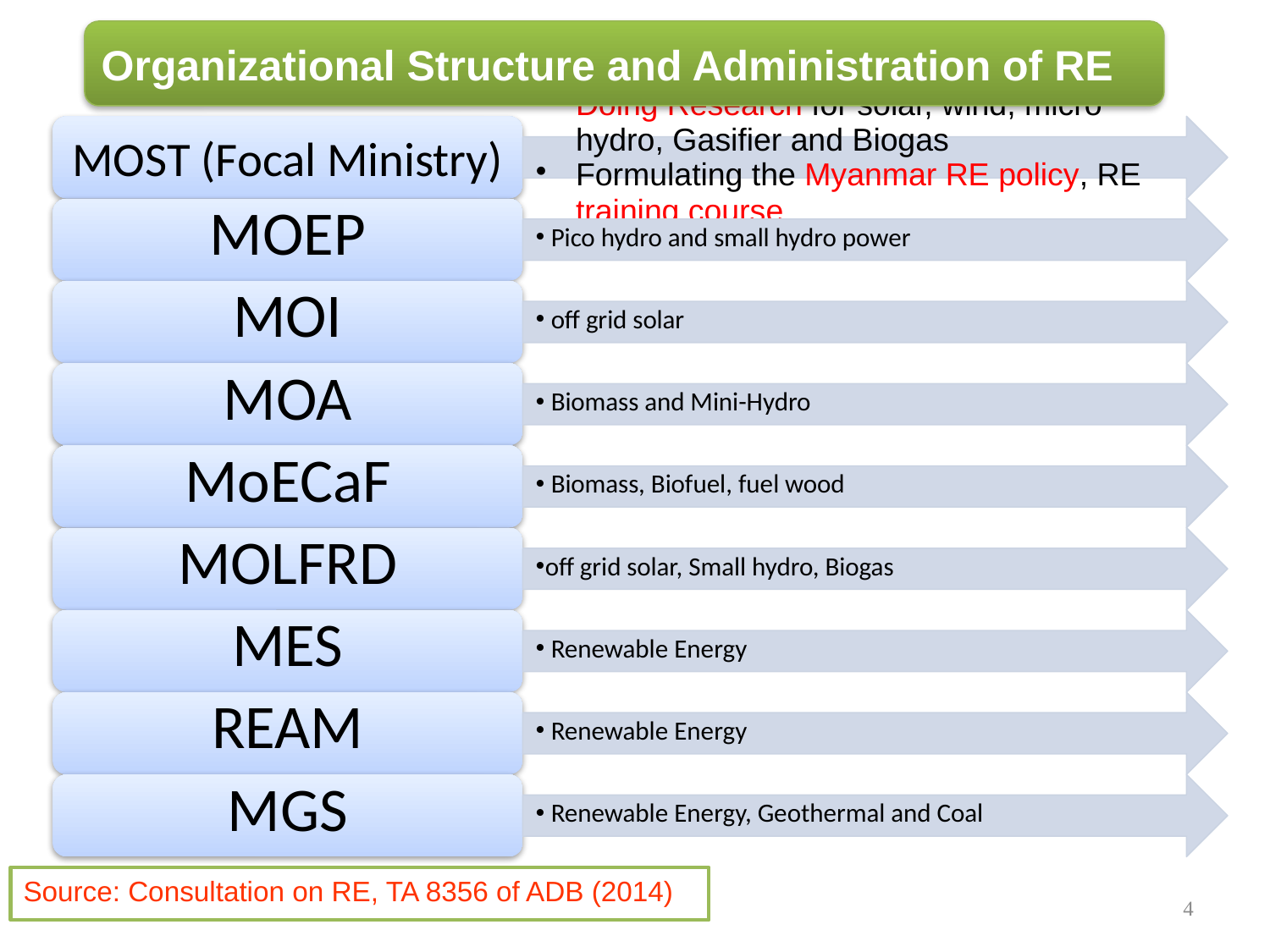

Organizational Structure and Administration of RE
MOST (Focal Ministry)
Doing Research for solar, wind, micro hydro, Gasifier and Biogas
MOEP
 Pico hydro and small hydro power
Formulating the Myanmar RE policy, RE training course
MOI
MOA
MoECaF
MOLFRD
 off grid solar
 Biomass and Mini-Hydro
off grid solar, Small hydro, Biogas
 Biomass, Biofuel, fuel wood
MES
REAM
MGS
 Renewable Energy
 Renewable Energy
 Renewable Energy, Geothermal and Coal
Source: Consultation on RE, TA 8356 of ADB (2014)
4